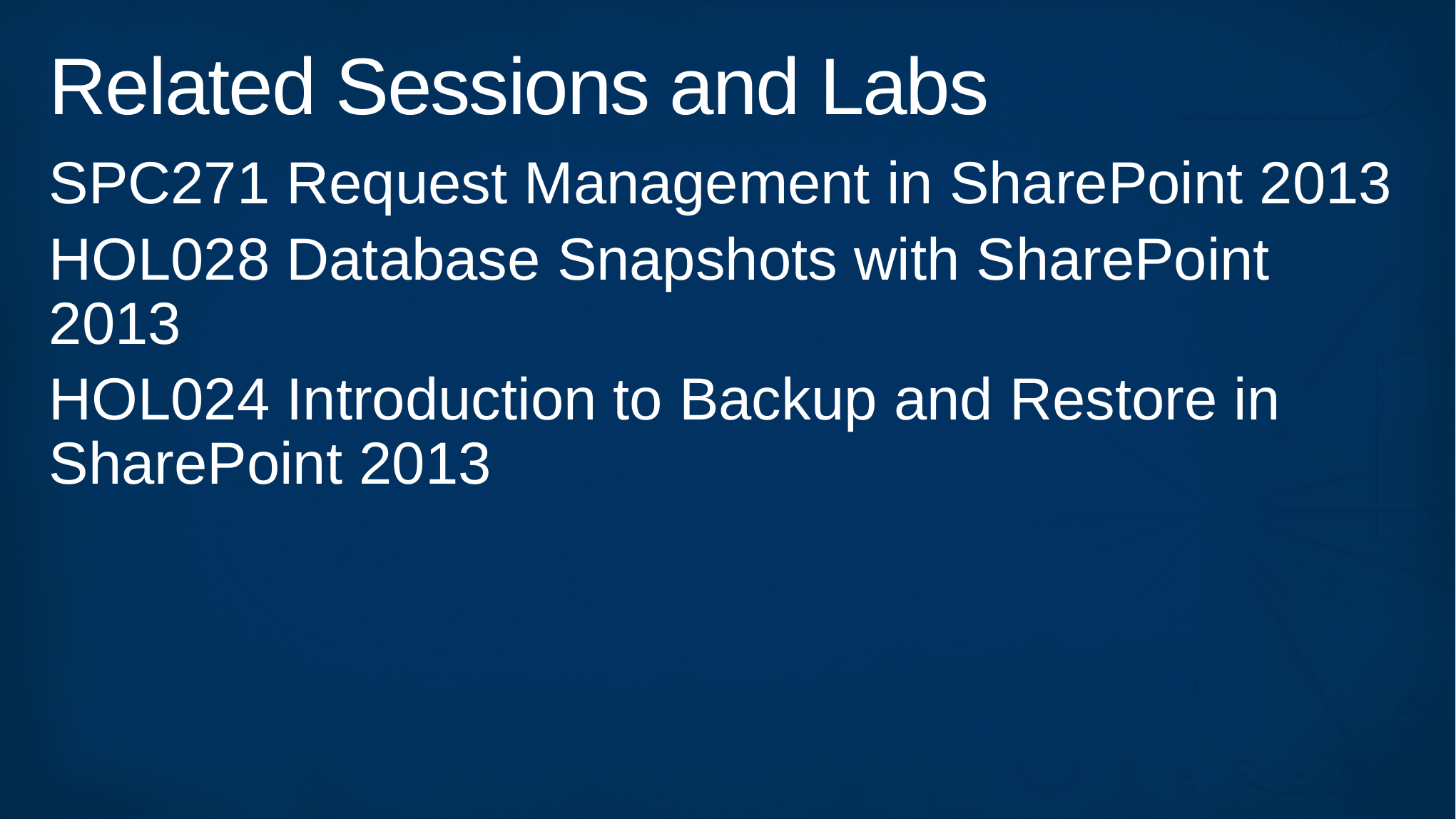

# Related Sessions and Labs
SPC271 Request Management in SharePoint 2013
HOL028 Database Snapshots with SharePoint 2013
HOL024 Introduction to Backup and Restore in SharePoint 2013